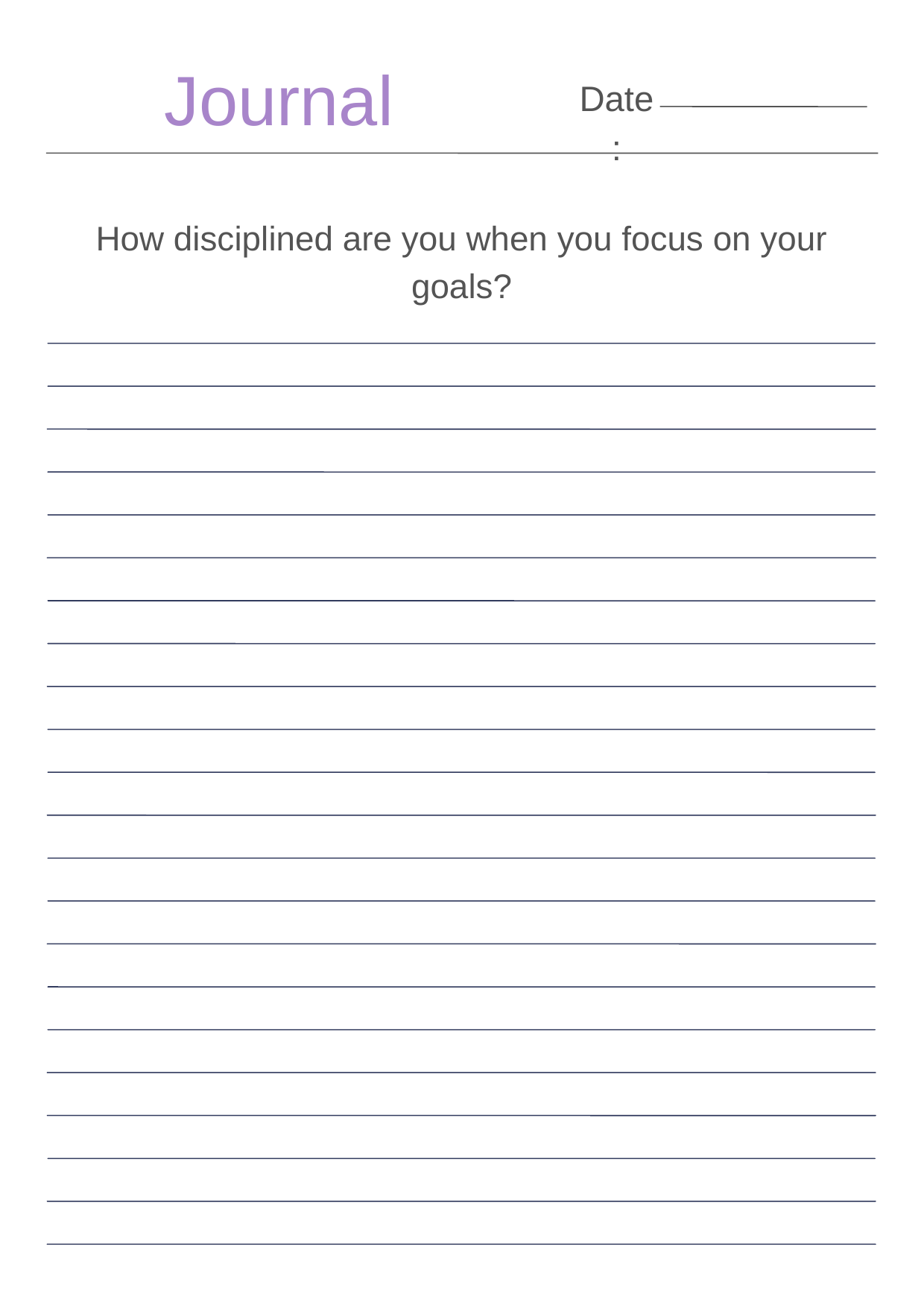

Journal
Date:

How disciplined are you when you focus on your goals?